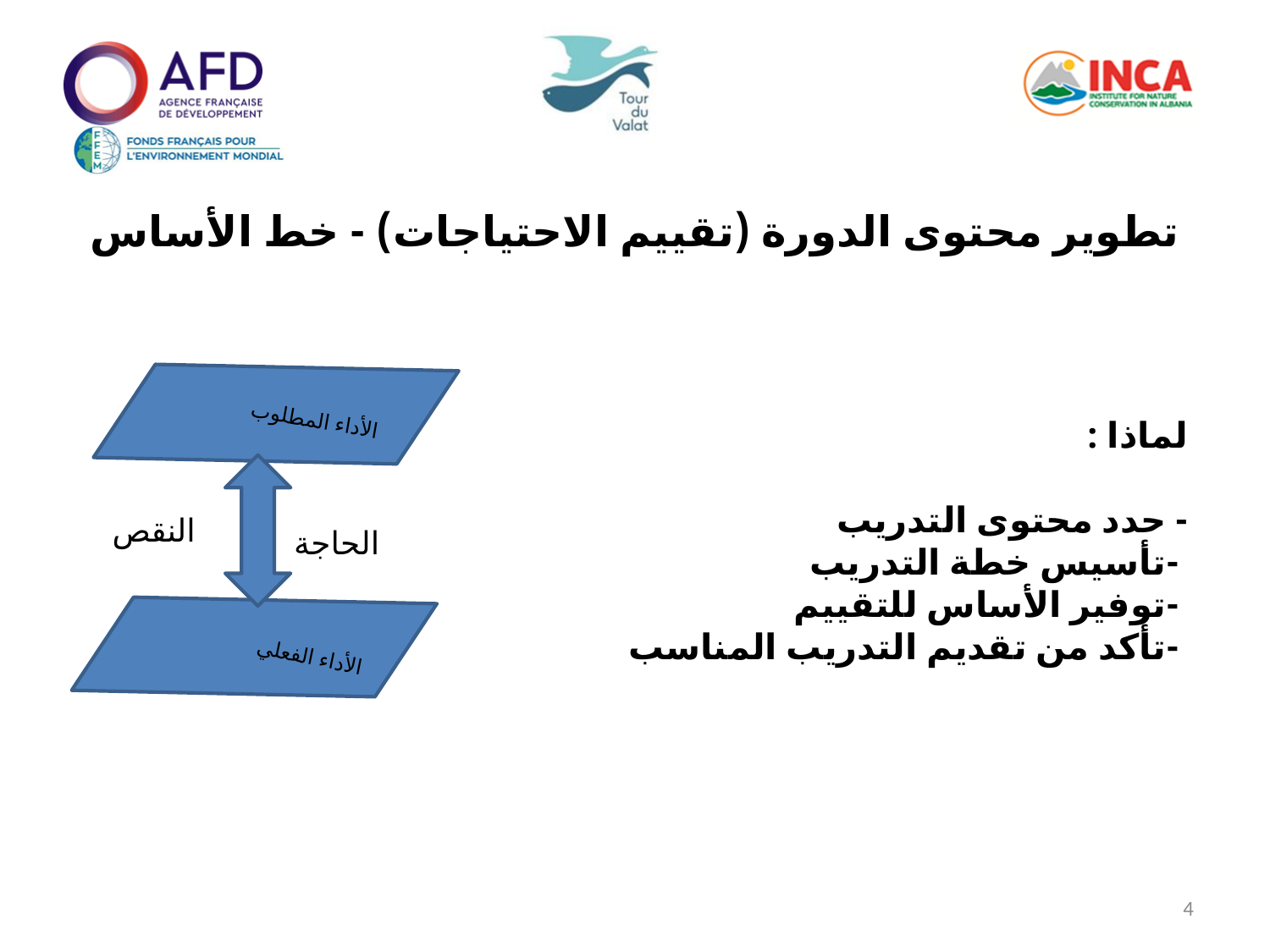

تطوير محتوى الدورة (تقييم الاحتياجات) - خط الأساس

الأداء المطلوب

الأداء الفعلي
النقص
الحاجة
لماذا :

- حدد محتوى التدريب
 -تأسيس خطة التدريب
 -توفير الأساس للتقييم
 -تأكد من تقديم التدريب المناسب
4